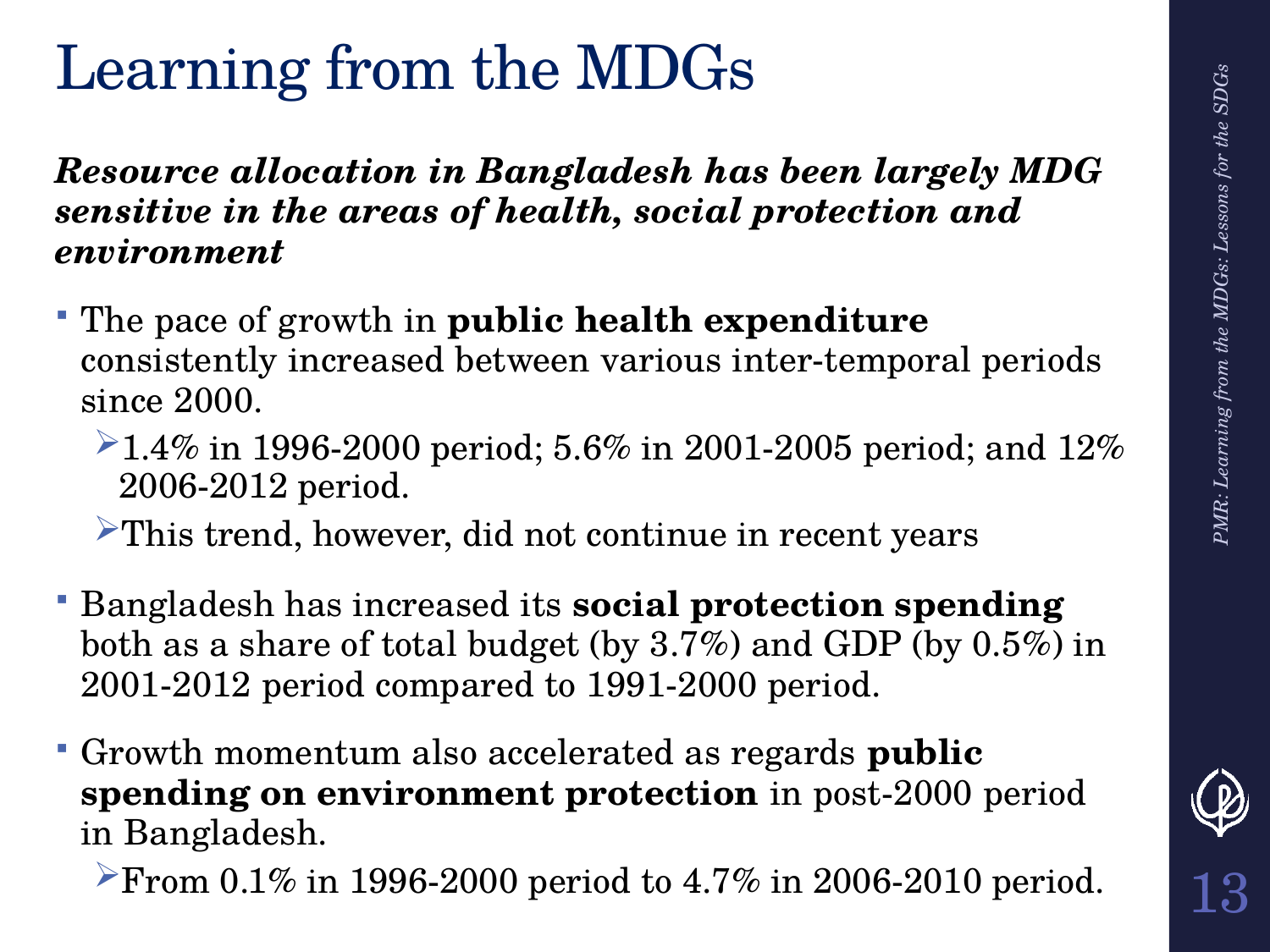

# Learning from the MDGs
Resource allocation in Bangladesh has been largely MDG sensitive in the areas of health, social protection and environment
The pace of growth in public health expenditure consistently increased between various inter-temporal periods since 2000.
1.4% in 1996-2000 period; 5.6% in 2001-2005 period; and 12% 2006-2012 period.
This trend, however, did not continue in recent years
Bangladesh has increased its social protection spending both as a share of total budget (by 3.7%) and GDP (by 0.5%) in 2001-2012 period compared to 1991-2000 period.
Growth momentum also accelerated as regards public spending on environment protection in post-2000 period in Bangladesh.
From 0.1% in 1996-2000 period to 4.7% in 2006-2010 period.

PMR: Learning from the MDGs: Lessons for the SDGs
13